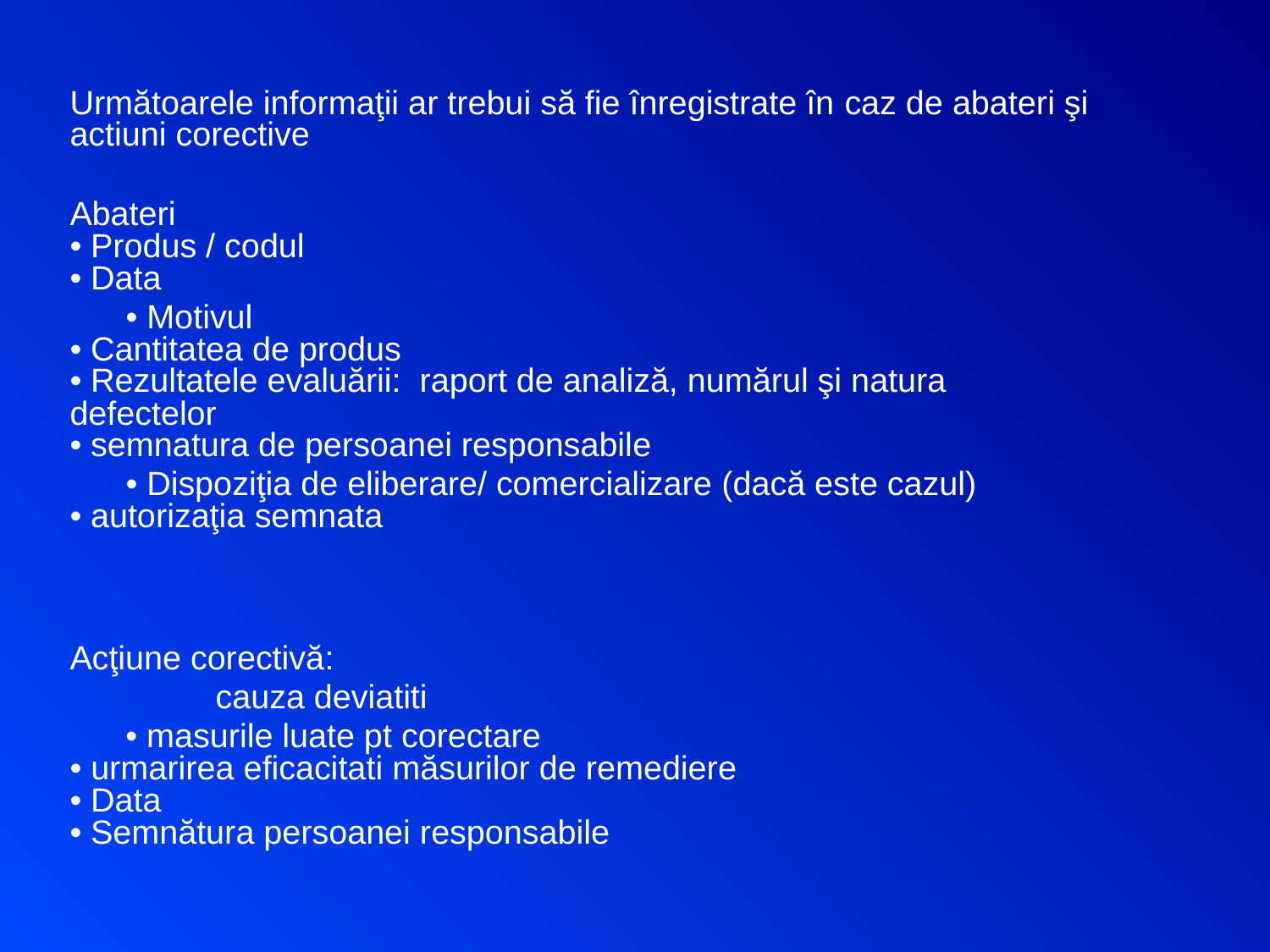

Următoarele informaţii ar trebui să fie înregistrate în caz de abateri şi actiuni corective
Abateri
• Produs / codul
• Data
      • Motivul
• Cantitatea de produs
• Rezultatele evaluării:  raport de analiză, numărul şi natura defectelor
• semnatura de persoanei responsabile
      • Dispoziţia de eliberare/ comercializare (dacă este cazul)
• autorizaţia semnata

Acţiune corectivă:
	  cauza deviatiti
      • masurile luate pt corectare
• urmarirea eficacitati măsurilor de remediere
• Data
• Semnătura persoanei responsabile